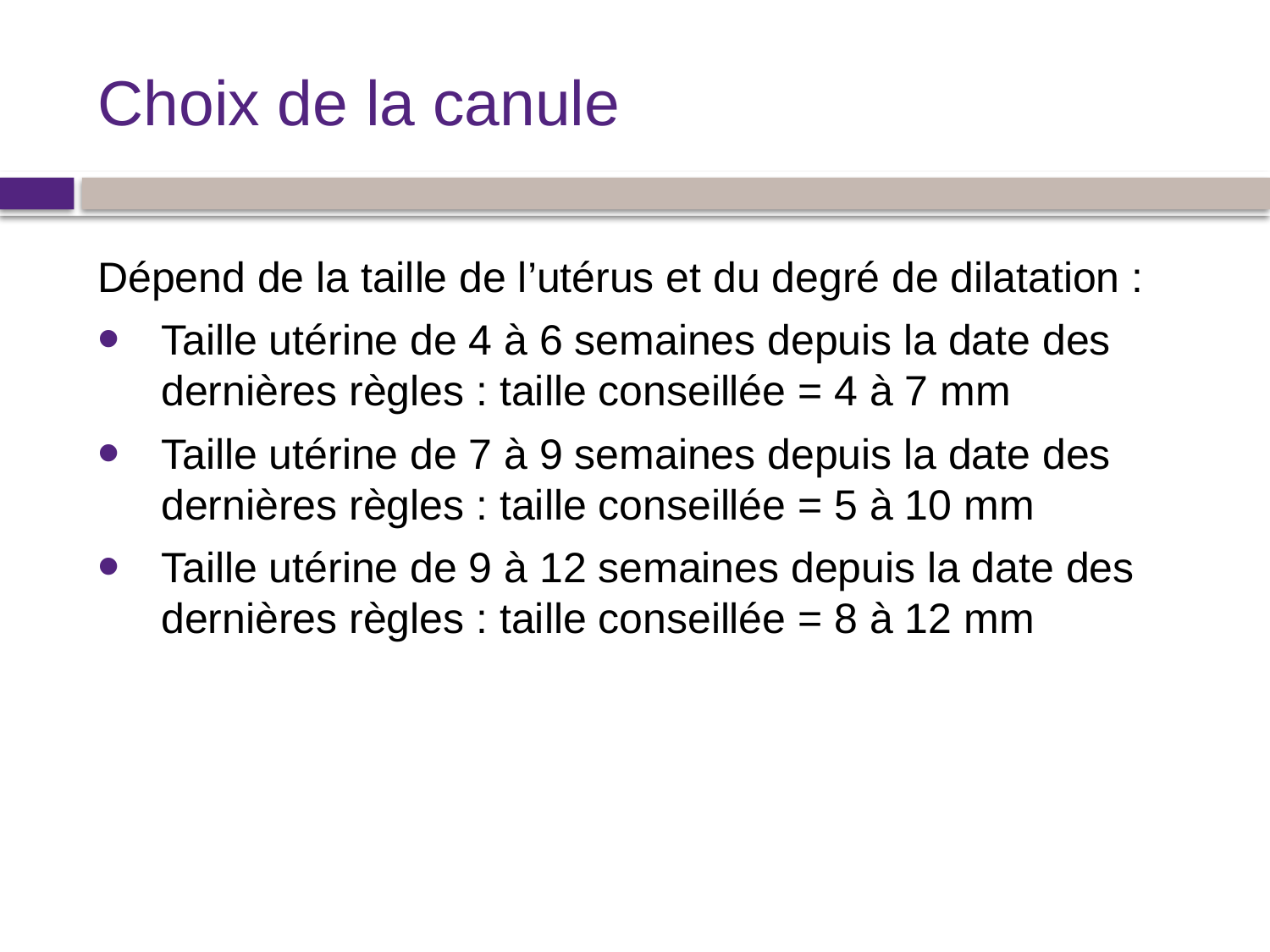

# Choix de la canule
Dépend de la taille de l’utérus et du degré de dilatation :
Taille utérine de 4 à 6 semaines depuis la date des dernières règles : taille conseillée = 4 à 7 mm
Taille utérine de 7 à 9 semaines depuis la date des dernières règles : taille conseillée = 5 à 10 mm
Taille utérine de 9 à 12 semaines depuis la date des dernières règles : taille conseillée = 8 à 12 mm